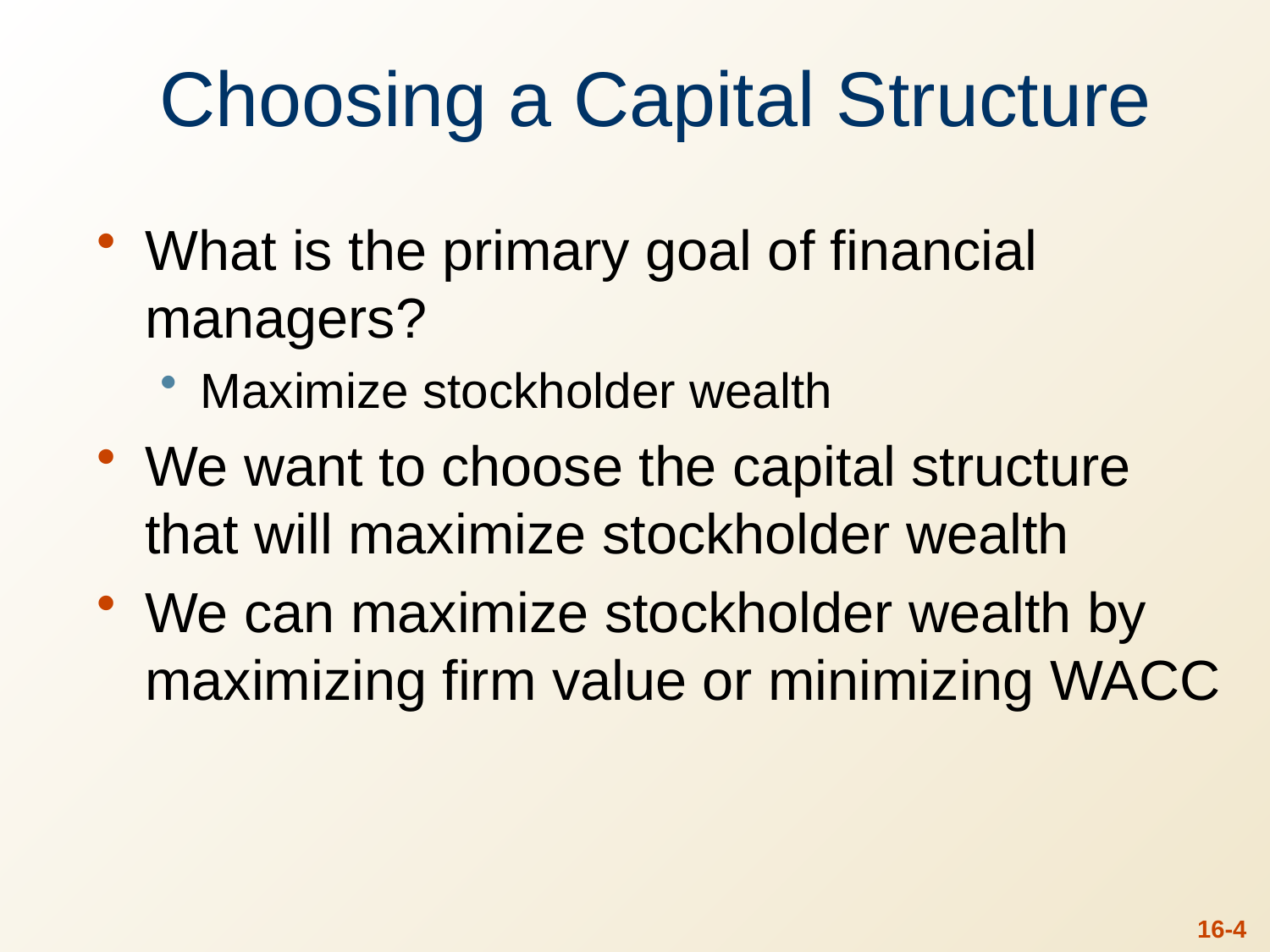

# Choosing a Capital Structure
What is the primary goal of financial managers?
Maximize stockholder wealth
We want to choose the capital structure that will maximize stockholder wealth
We can maximize stockholder wealth by maximizing firm value or minimizing WACC
16-4